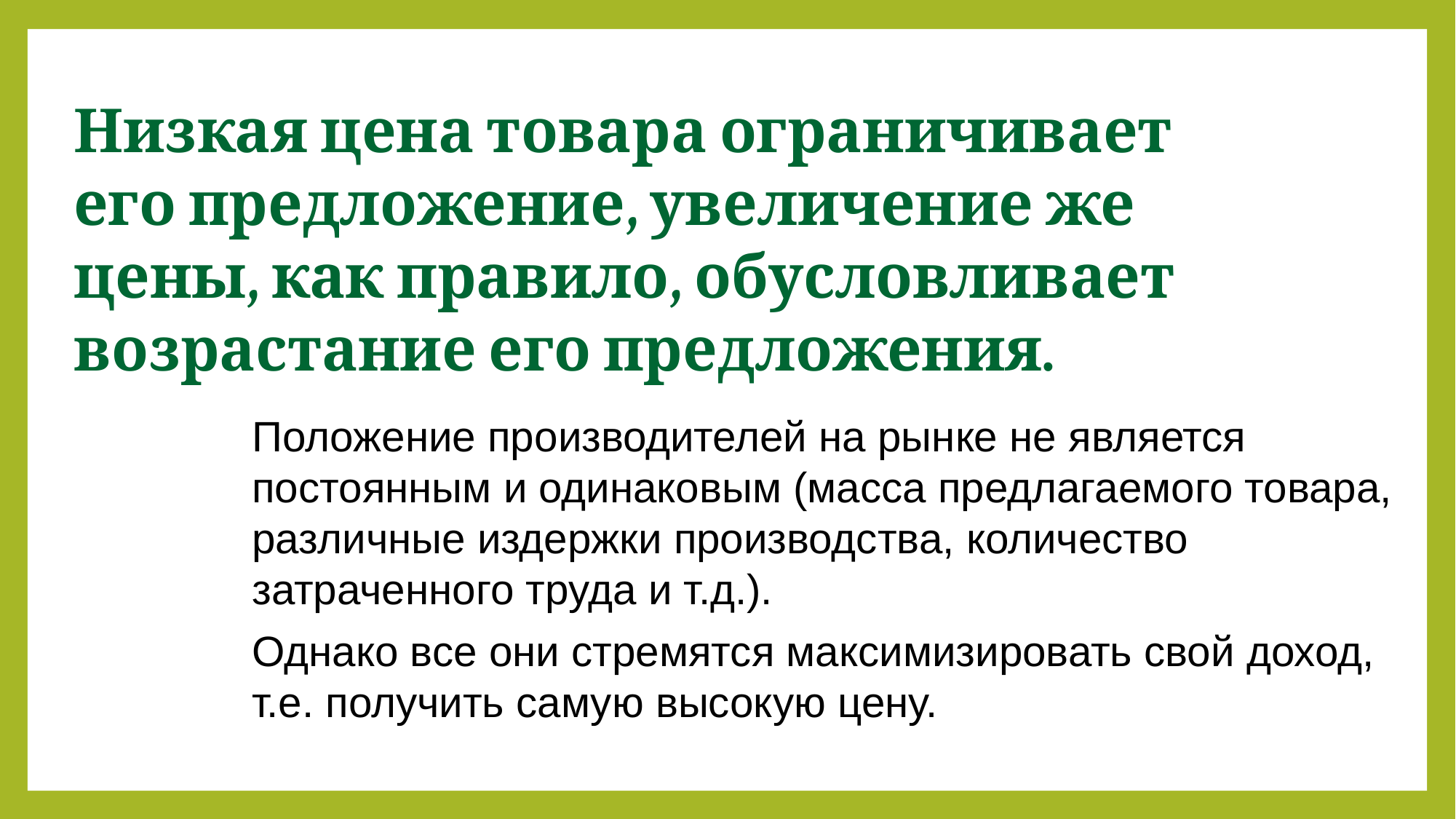

Низкая цена товара ограничивает его предложение, увеличение же цены, как правило, обусловливает возрастание его предложения.
Положение производителей на рынке не является постоянным и одинаковым (масса предлагаемого товара, различные издержки производства, количество затраченного труда и т.д.).
Однако все они стремятся максимизировать свой доход, т.е. получить самую высокую цену.